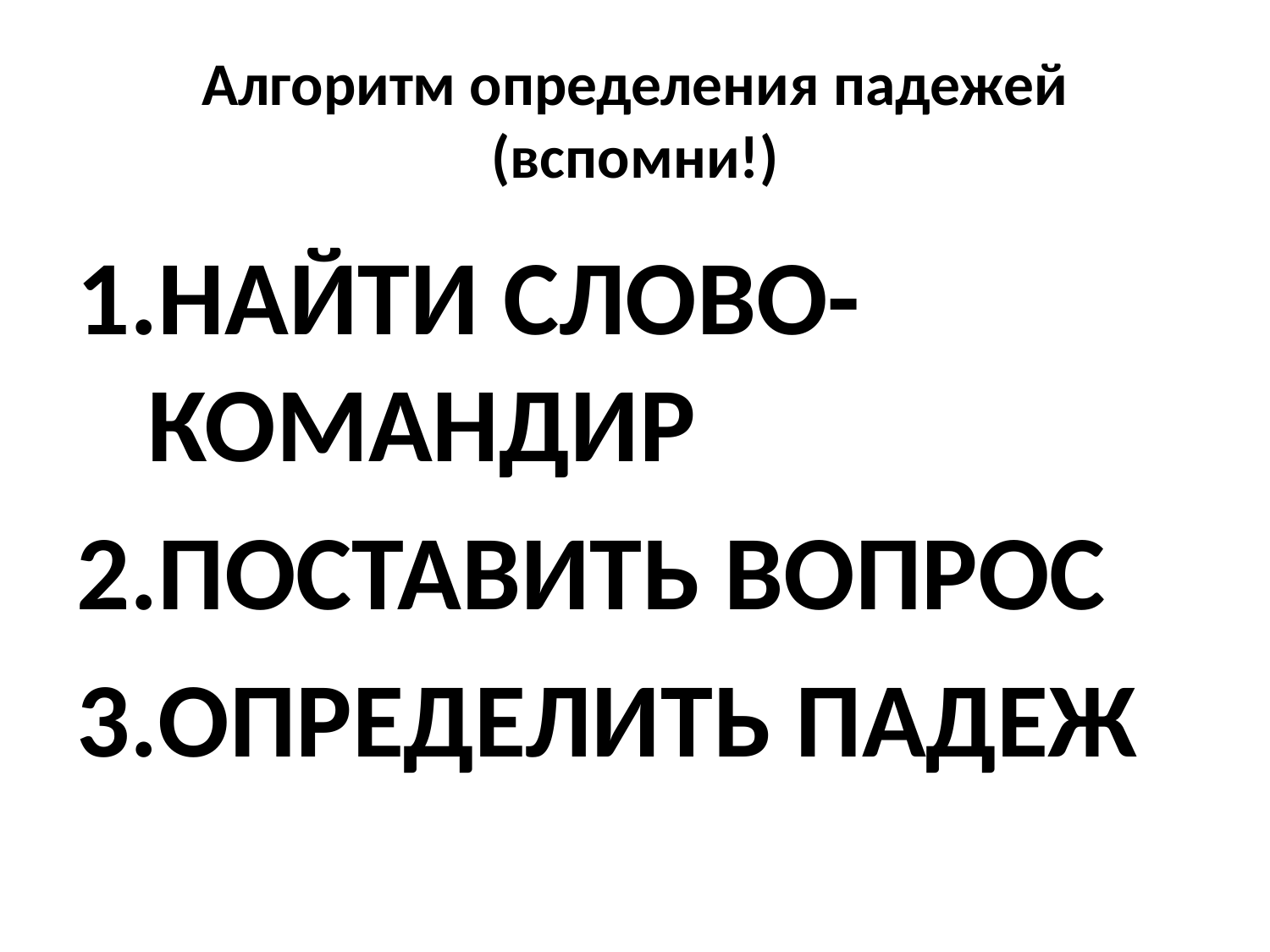

# Алгоритм определения падежей (вспомни!)
НАЙТИ СЛОВО-КОМАНДИР
ПОСТАВИТЬ ВОПРОС
ОПРЕДЕЛИТЬ ПАДЕЖ